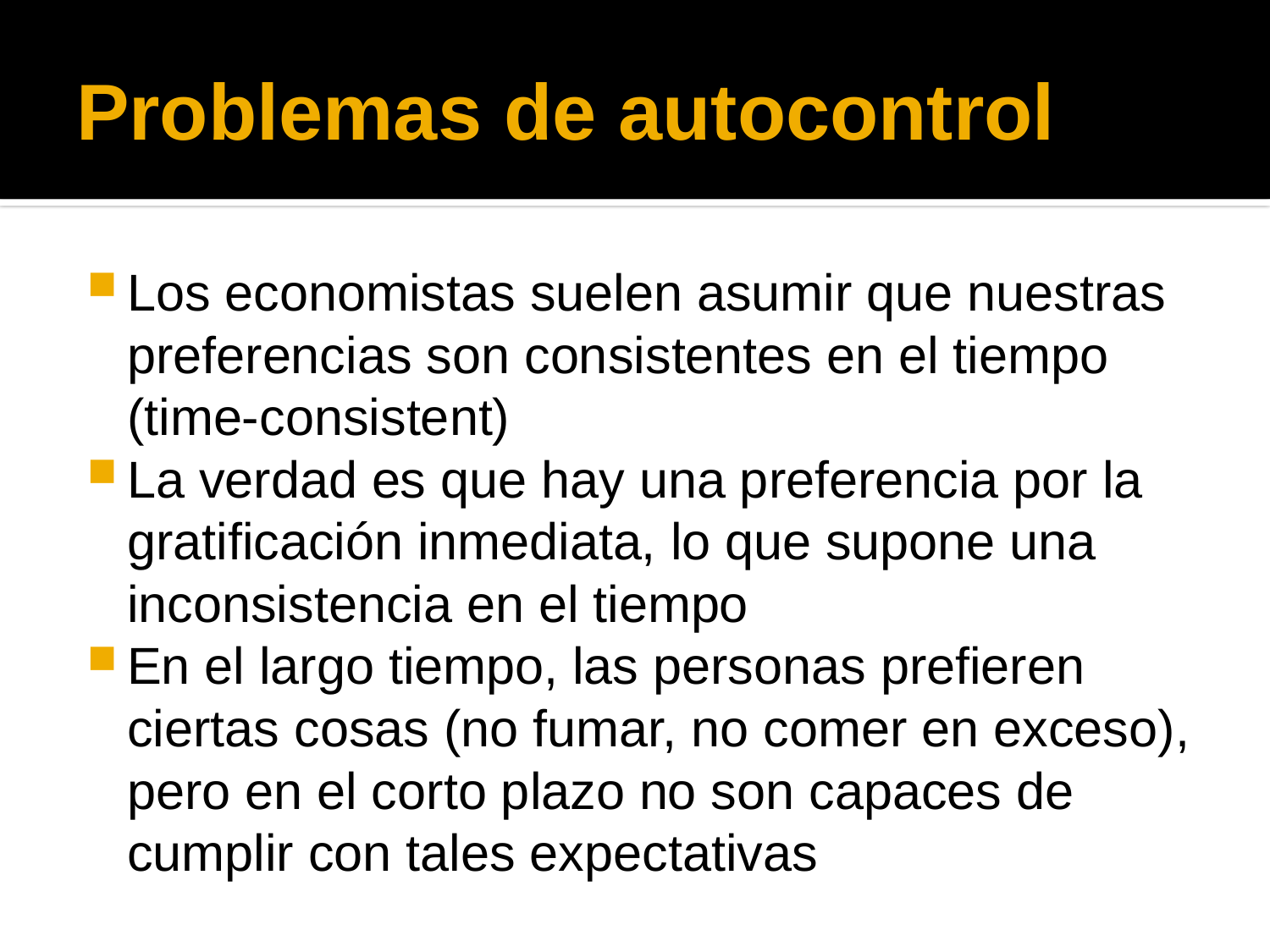

# Problemas de autocontrol
Los economistas suelen asumir que nuestras preferencias son consistentes en el tiempo (time-consistent)
La verdad es que hay una preferencia por la gratificación inmediata, lo que supone una inconsistencia en el tiempo
En el largo tiempo, las personas prefieren ciertas cosas (no fumar, no comer en exceso), pero en el corto plazo no son capaces de cumplir con tales expectativas